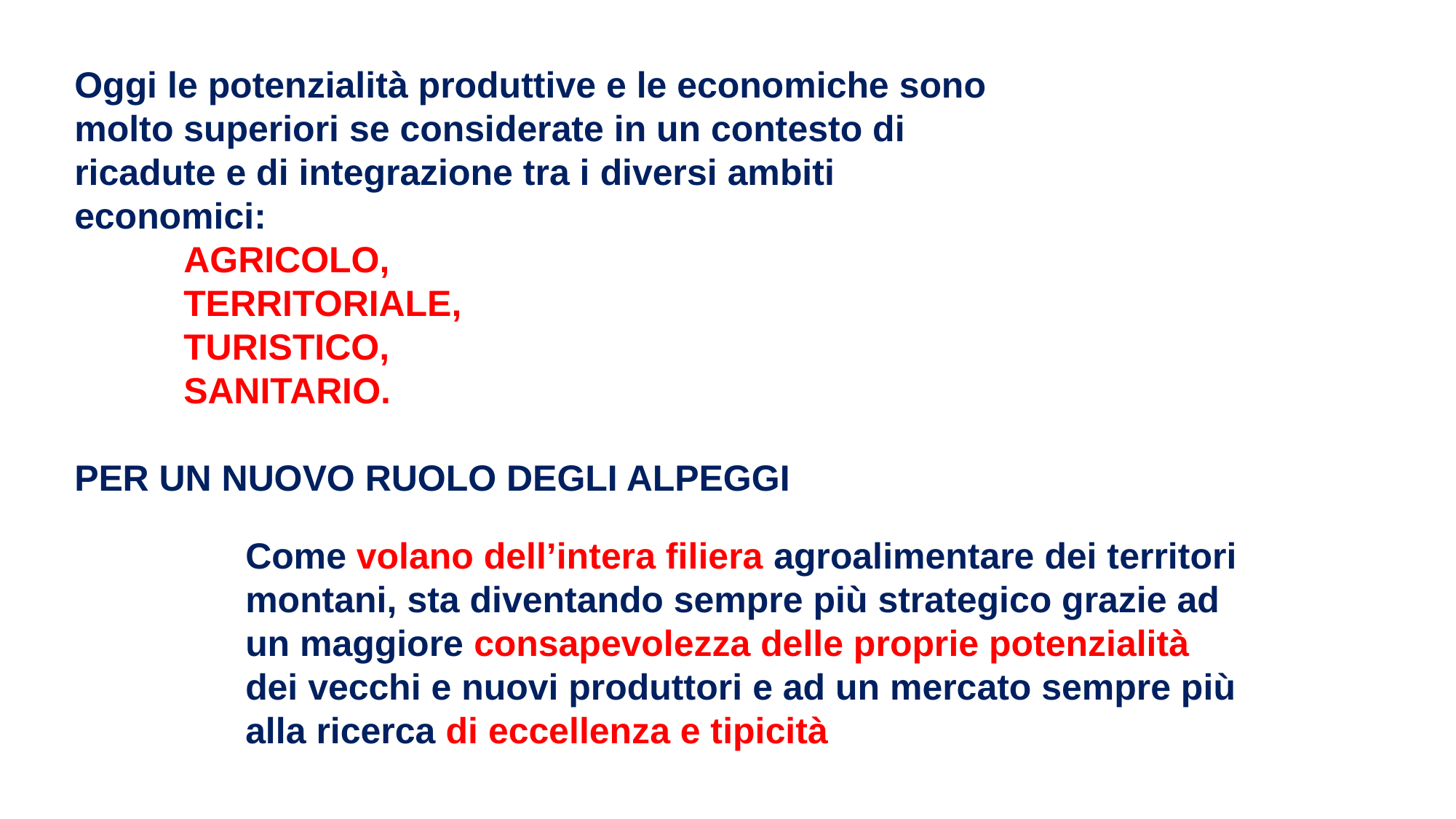

Oggi le potenzialità produttive e le economiche sono molto superiori se considerate in un contesto di ricadute e di integrazione tra i diversi ambiti economici:
	agricolo,
	territoriale,
	turistico,
	sanitario.

PER UN NUOVO RUOLO DEGLI ALPEGGI
Come volano dell’intera filiera agroalimentare dei territori montani, sta diventando sempre più strategico grazie ad un maggiore consapevolezza delle proprie potenzialità dei vecchi e nuovi produttori e ad un mercato sempre più alla ricerca di eccellenza e tipicità